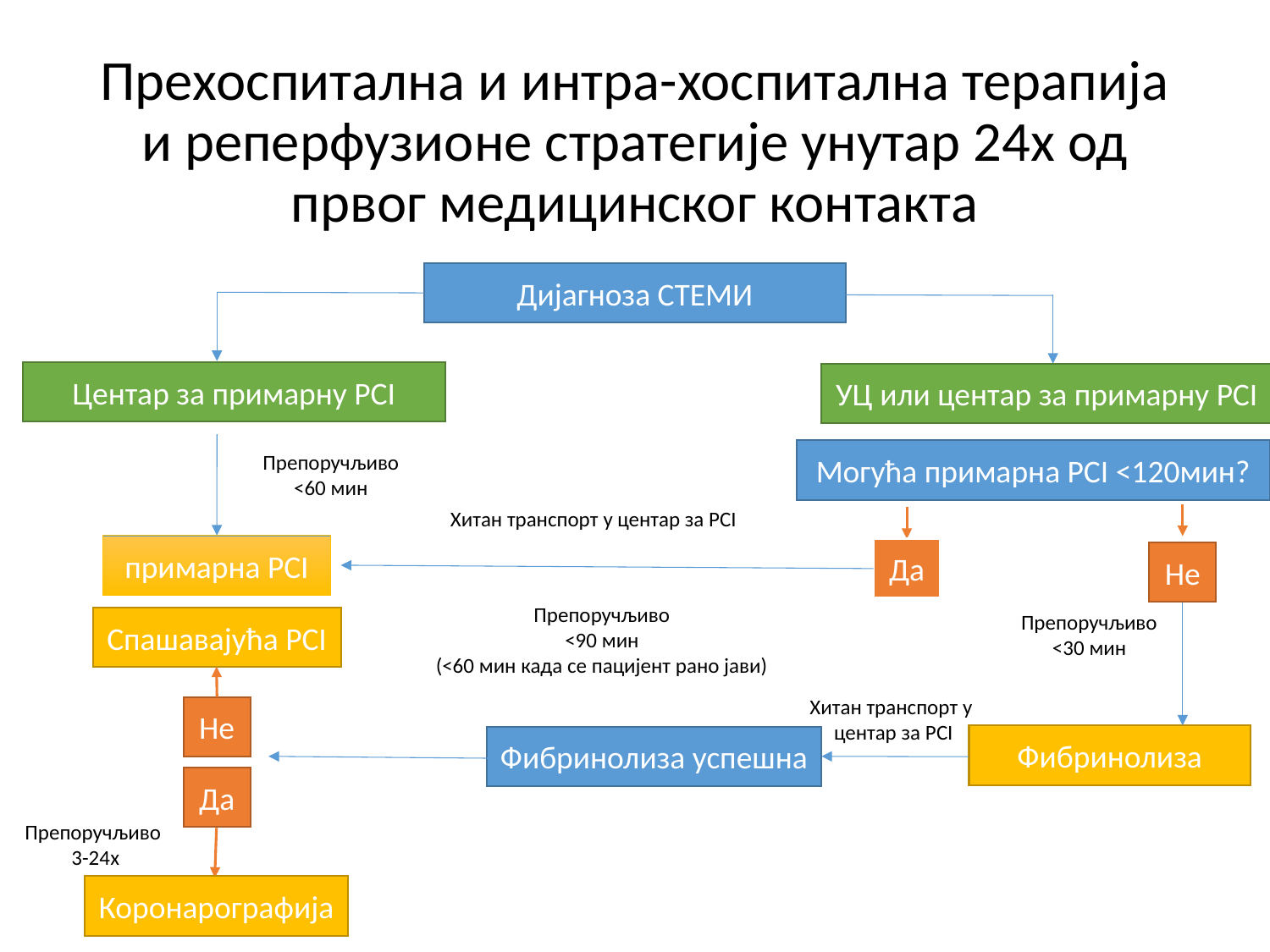

# Прехоспитална и интра-хоспитална терапија и реперфузионе стратегије унутар 24х од првог медицинског контакта
Дијагноза СТЕМИ
Центар за примарну PCI
УЦ или центар за примарну PCI
Могућа примарна PCI <120мин?
Препоручљиво
<60 мин
Хитан транспорт у центар за PCI
примарна PCI
Да
Не
Препоручљиво
<90 мин
(<60 мин када се пацијент рано јави)
Препоручљиво
<30 мин
Спашавајућа PCI
Хитан транспорт у
центар за PCI
Не
Фибринолиза
Фибринолиза успешна
Да
Препоручљиво
 3-24х
Коронарографија